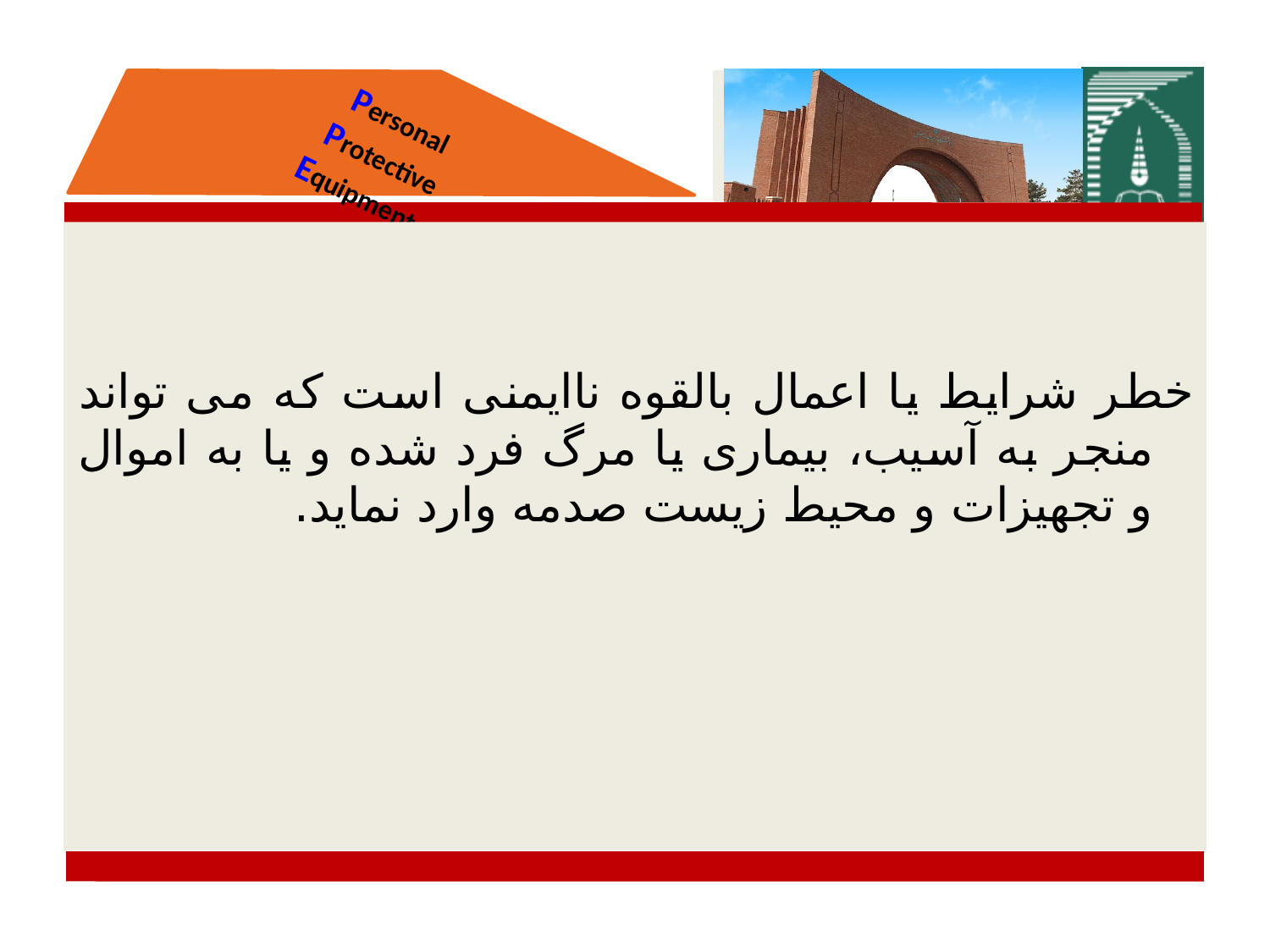

تعریف خطر

خطر شرایط یا اعمال بالقوه ناایمنی است که می تواند منجر به آسیب، بیماری یا مرگ فرد شده و یا به اموال و تجهیزات و محیط زیست صدمه وارد نماید.